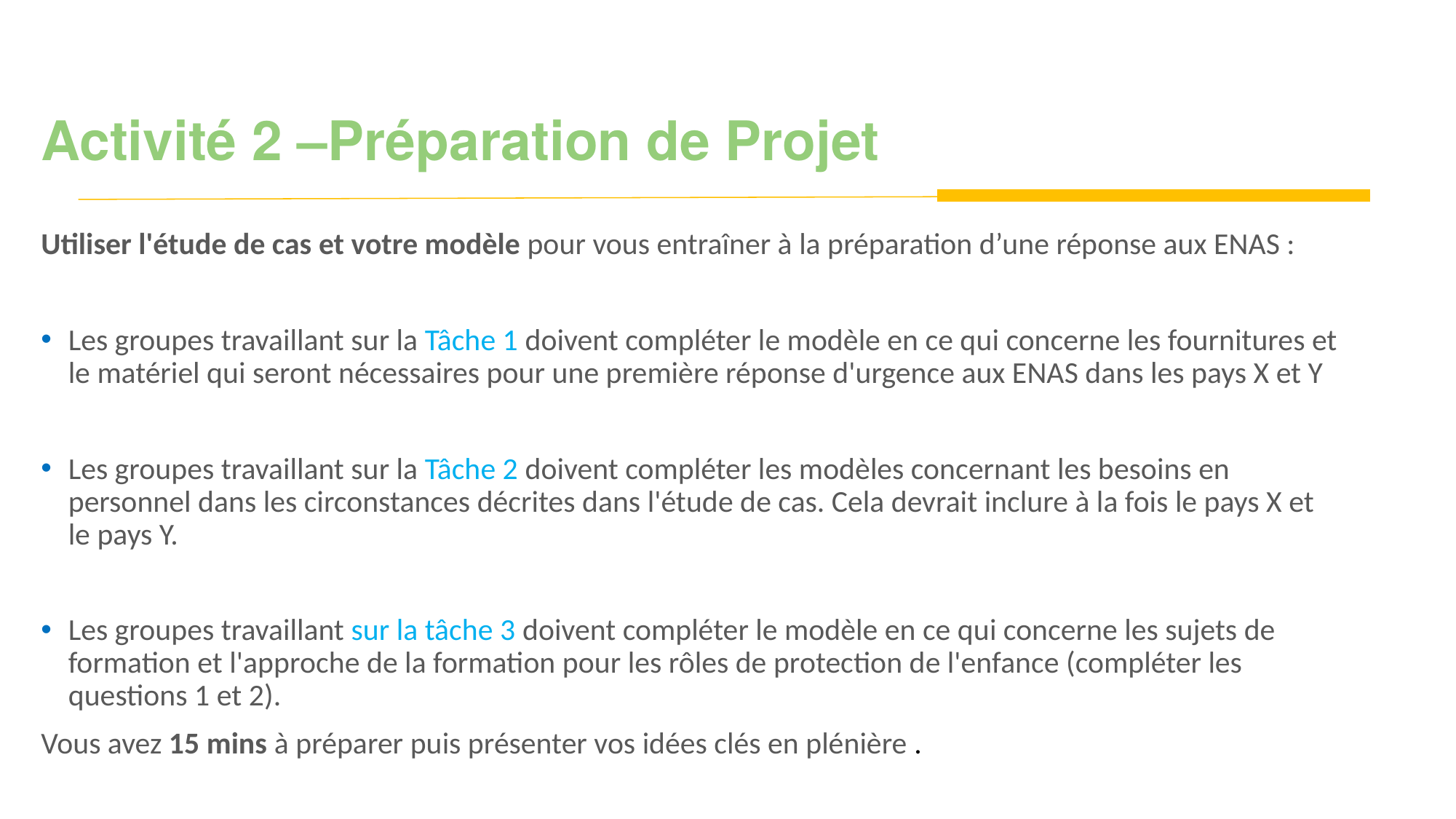

# Activité 2 –Préparation de Projet
Utiliser l'étude de cas et votre modèle pour vous entraîner à la préparation d’une réponse aux ENAS :

Les groupes travaillant sur la Tâche 1 doivent compléter le modèle en ce qui concerne les fournitures et le matériel qui seront nécessaires pour une première réponse d'urgence aux ENAS dans les pays X et Y

Les groupes travaillant sur la Tâche 2 doivent compléter les modèles concernant les besoins en personnel dans les circonstances décrites dans l'étude de cas. Cela devrait inclure à la fois le pays X et le pays Y.

Les groupes travaillant sur la tâche 3 doivent compléter le modèle en ce qui concerne les sujets de formation et l'approche de la formation pour les rôles de protection de l'enfance (compléter les questions 1 et 2).
Vous avez 15 mins à préparer puis présenter vos idées clés en plénière .